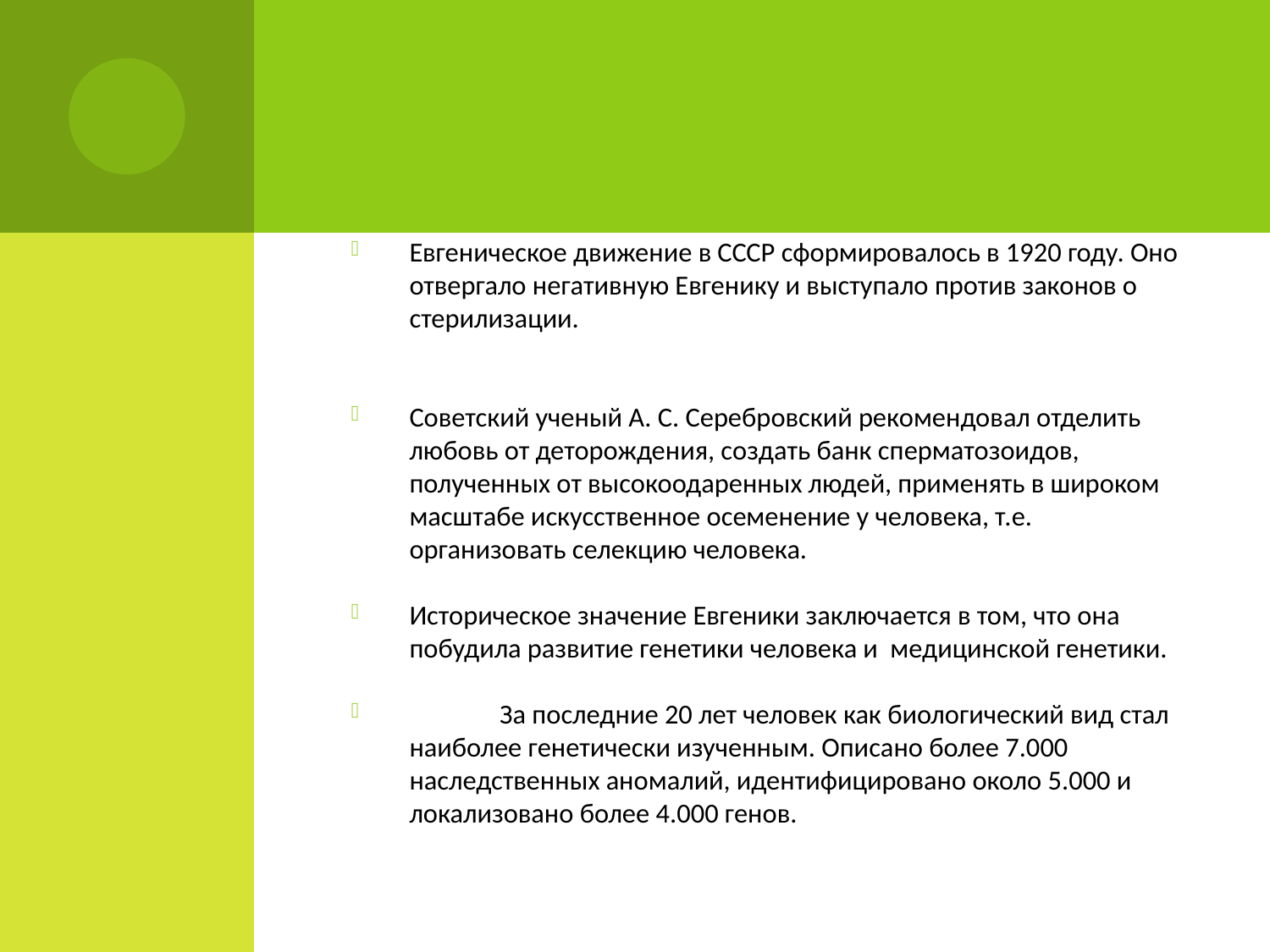

#
Евгеническое движение в СССР сформировалось в 1920 году. Оно отвергало негативную Евгенику и выступало против законов о стерилизации.

Советский ученый А. С. Серебровский рекомендовал отделить любовь от деторождения, создать банк сперматозоидов, полученных от высокоодаренных людей, применять в широком масштабе искусственное осеменение у человека, т.е. организовать селекцию человека.

Историческое значение Евгеники заключается в том, что она побудила развитие генетики человека и  медицинской генетики.

   	За последние 20 лет человек как биологический вид стал наиболее генетически изученным. Описано более 7.000 наследственных аномалий, идентифицировано около 5.000 и локализовано более 4.000 генов.